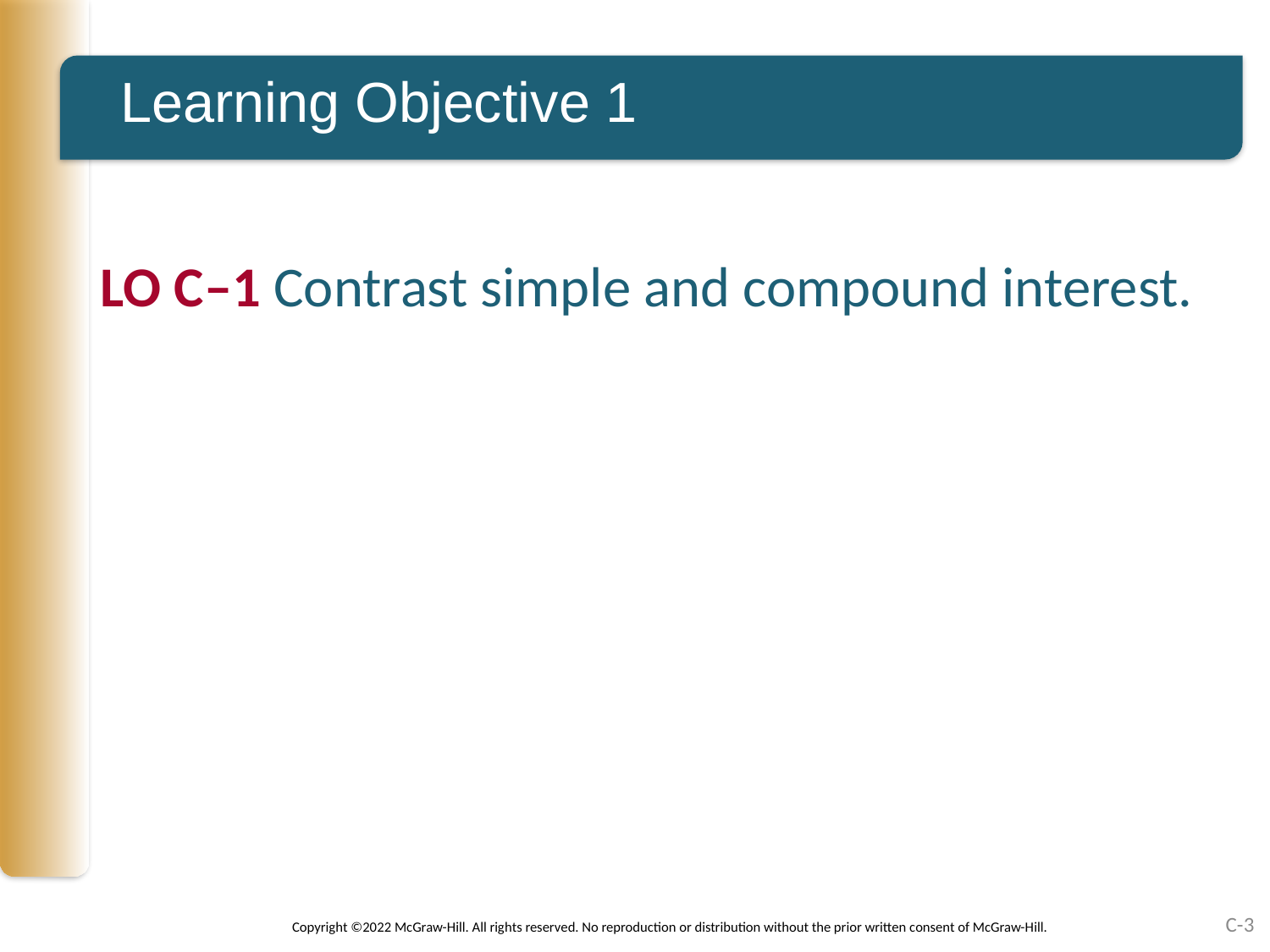

# Learning Objective 1

LO C–1 Contrast simple and compound interest.
C-3
Copyright ©2022 McGraw-Hill. All rights reserved. No reproduction or distribution without the prior written consent of McGraw-Hill.